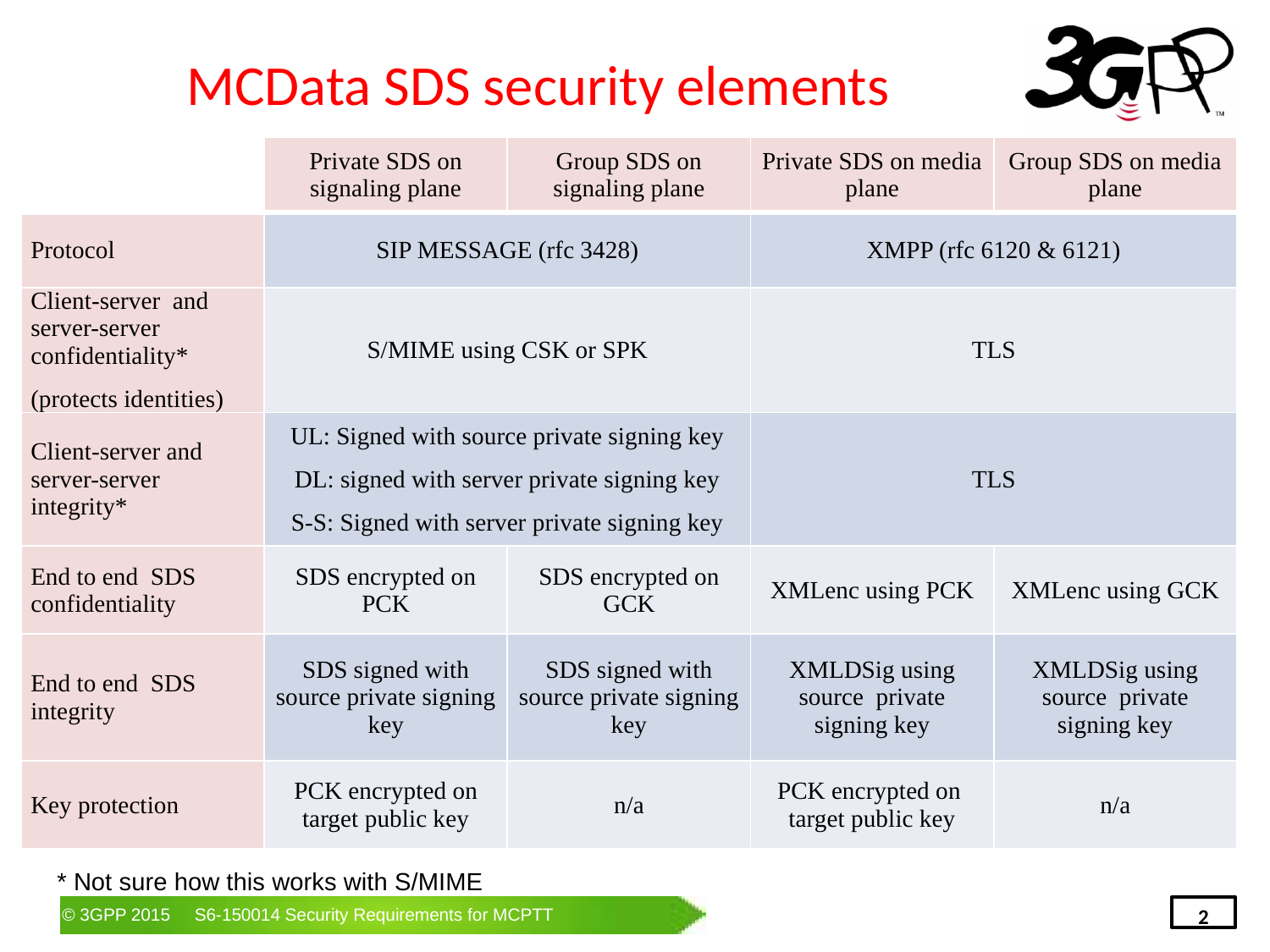

# MCData SDS security elements
|  | Private SDS on signaling plane | Group SDS on signaling plane | Private SDS on media plane | Group SDS on media plane |
| --- | --- | --- | --- | --- |
| Protocol | SIP MESSAGE (rfc 3428) |  | XMPP (rfc 6120 & 6121) |  |
| Client-server and server-server confidentiality\* (protects identities) | S/MIME using CSK or SPK |  | TLS |  |
| Client-server and server-server integrity\* | UL: Signed with source private signing key DL: signed with server private signing key S-S: Signed with server private signing key |  | TLS |  |
| End to end SDS confidentiality | SDS encrypted on PCK | SDS encrypted on GCK | XMLenc using PCK | XMLenc using GCK |
| End to end SDS integrity | SDS signed with source private signing key | SDS signed with source private signing key | XMLDSig using source private signing key | XMLDSig using source private signing key |
| Key protection | PCK encrypted on target public key | n/a | PCK encrypted on target public key | n/a |
* Not sure how this works with S/MIME